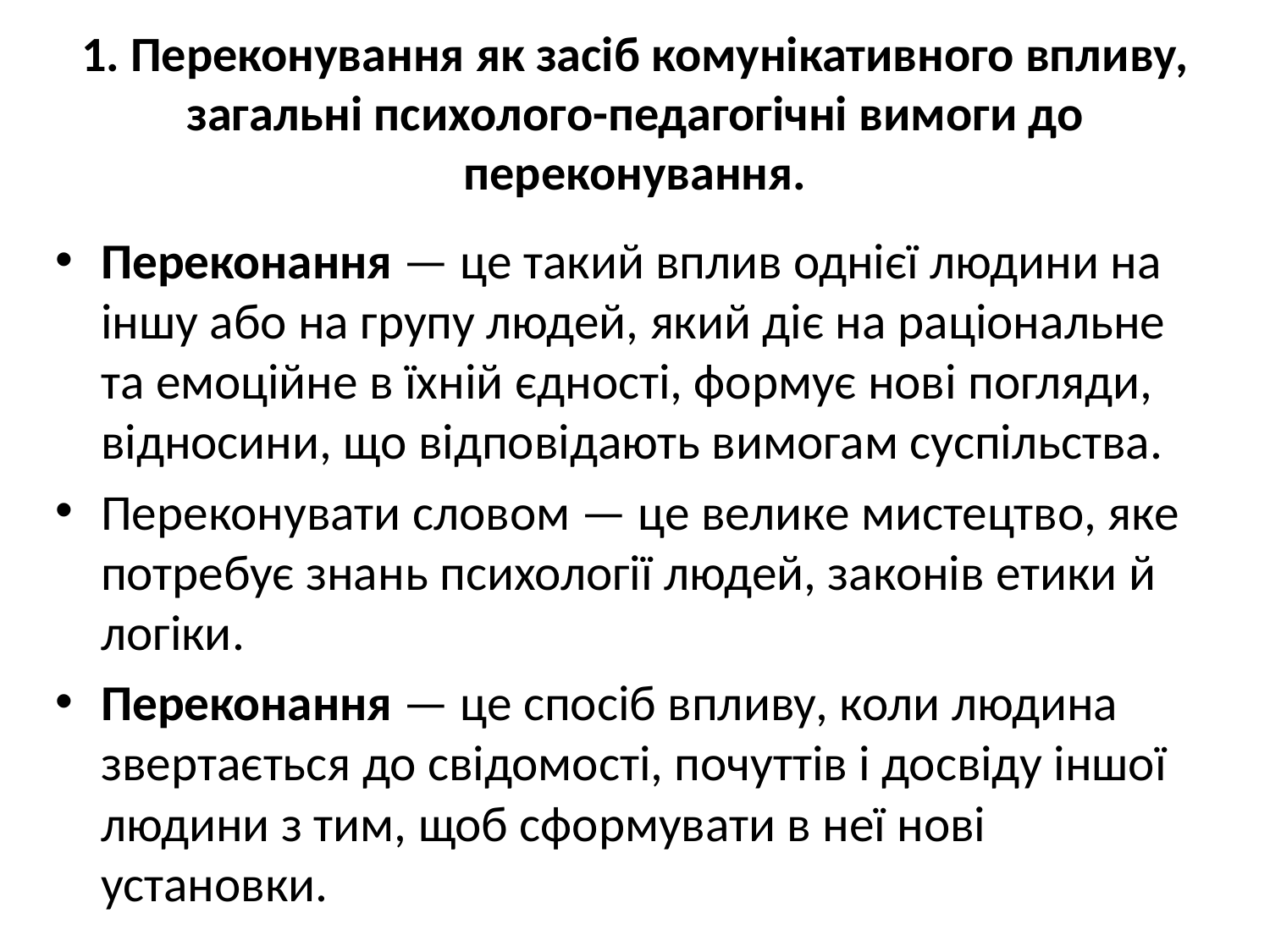

# 1. Переконування як засіб комунікативного впливу, загальні психолого-педагогічні вимоги до переконування.
Переконання — це такий вплив однієї людини на іншу або на групу людей, який діє на раціональне та емоційне в їхній єдності, формує нові погляди, відносини, що відповідають вимогам суспільства.
Переконувати словом — це велике мистецтво, яке потребує знань психології людей, законів етики й логіки.
Переконання — це спосіб впливу, коли людина звертається до свідомості, почуттів і досвіду іншої людини з тим, щоб сформувати в неї нові установки.